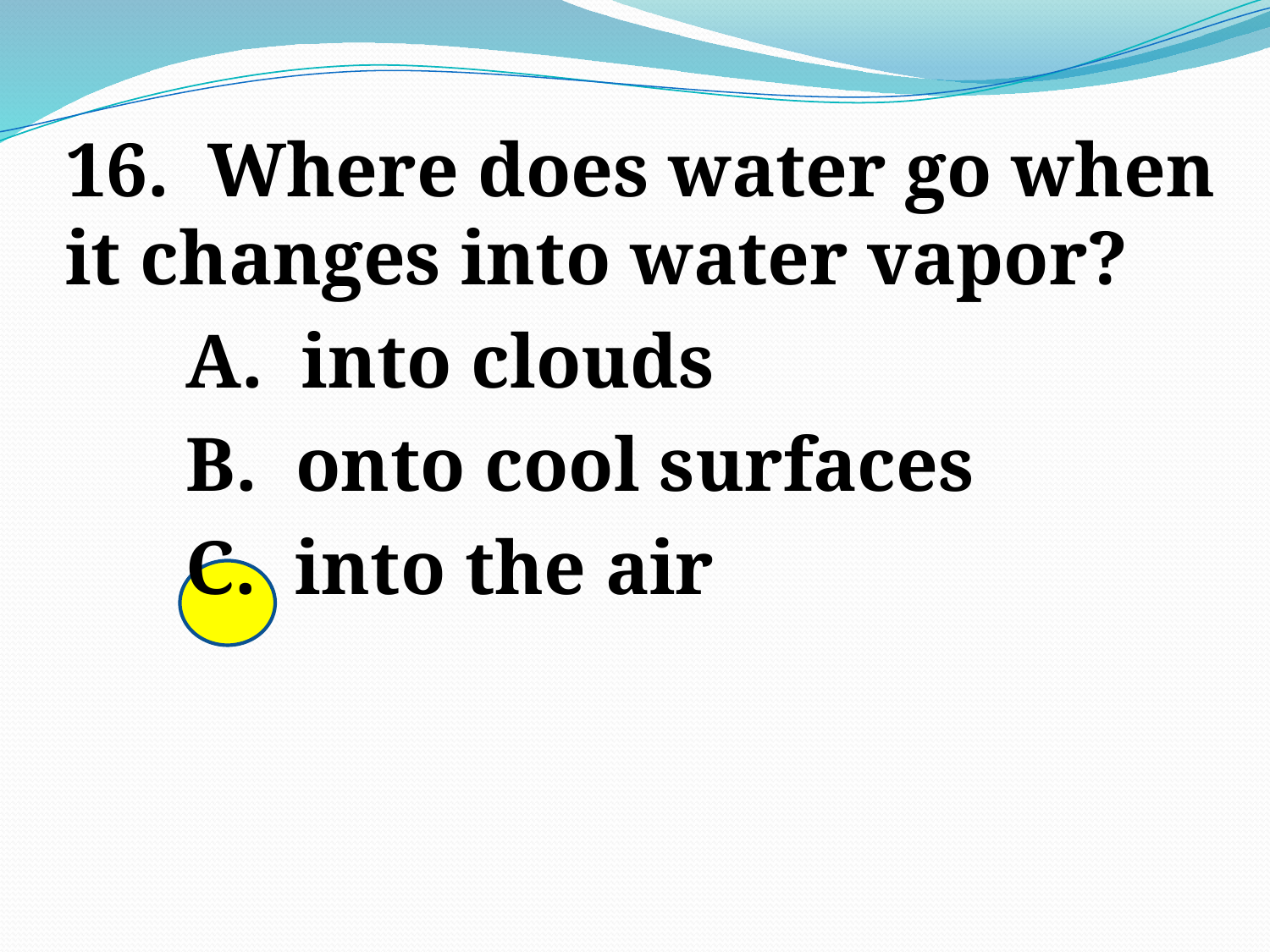

16.  Where does water go when it changes into water vapor?
	A.  into clouds
	B.  onto cool surfaces
	C.  into the air